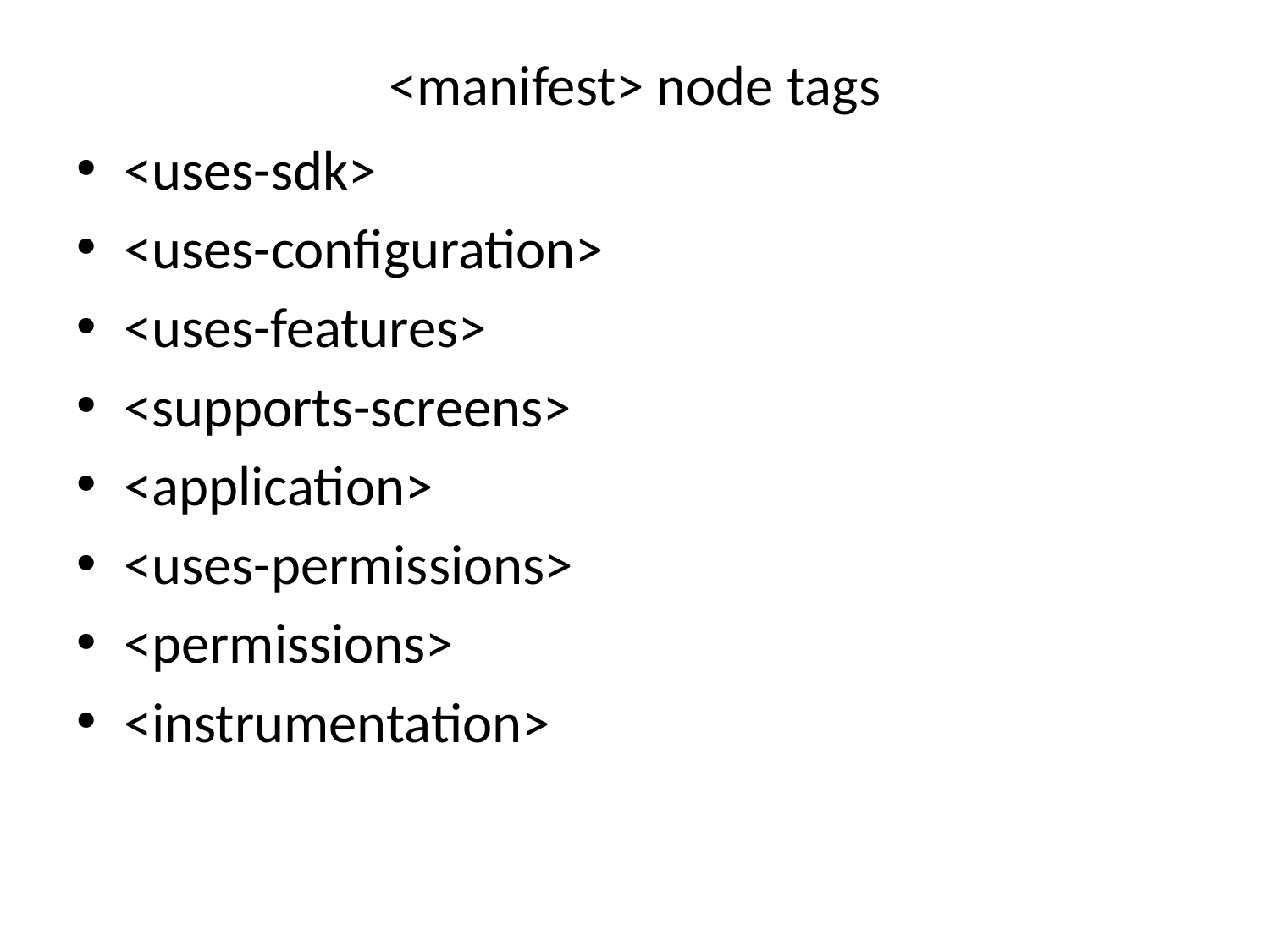

# <manifest> node tags
<uses-sdk>
<uses-configuration>
<uses-features>
<supports-screens>
<application>
<uses-permissions>
<permissions>
<instrumentation>